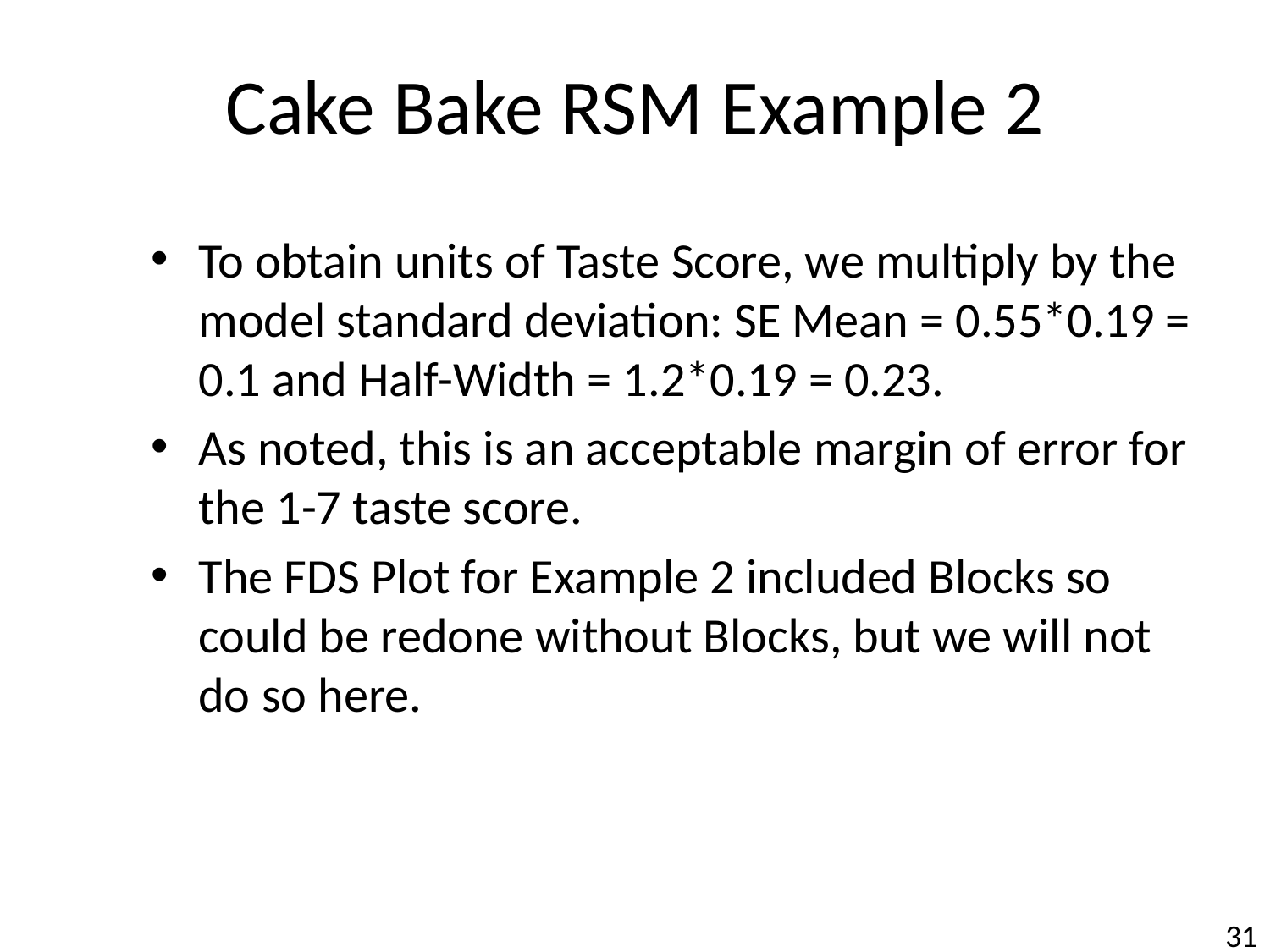

# Cake Bake RSM Example 2
To obtain units of Taste Score, we multiply by the model standard deviation: SE Mean = 0.55*0.19 = 0.1 and Half-Width = 1.2*0.19 = 0.23.
As noted, this is an acceptable margin of error for the 1-7 taste score.
The FDS Plot for Example 2 included Blocks so could be redone without Blocks, but we will not do so here.